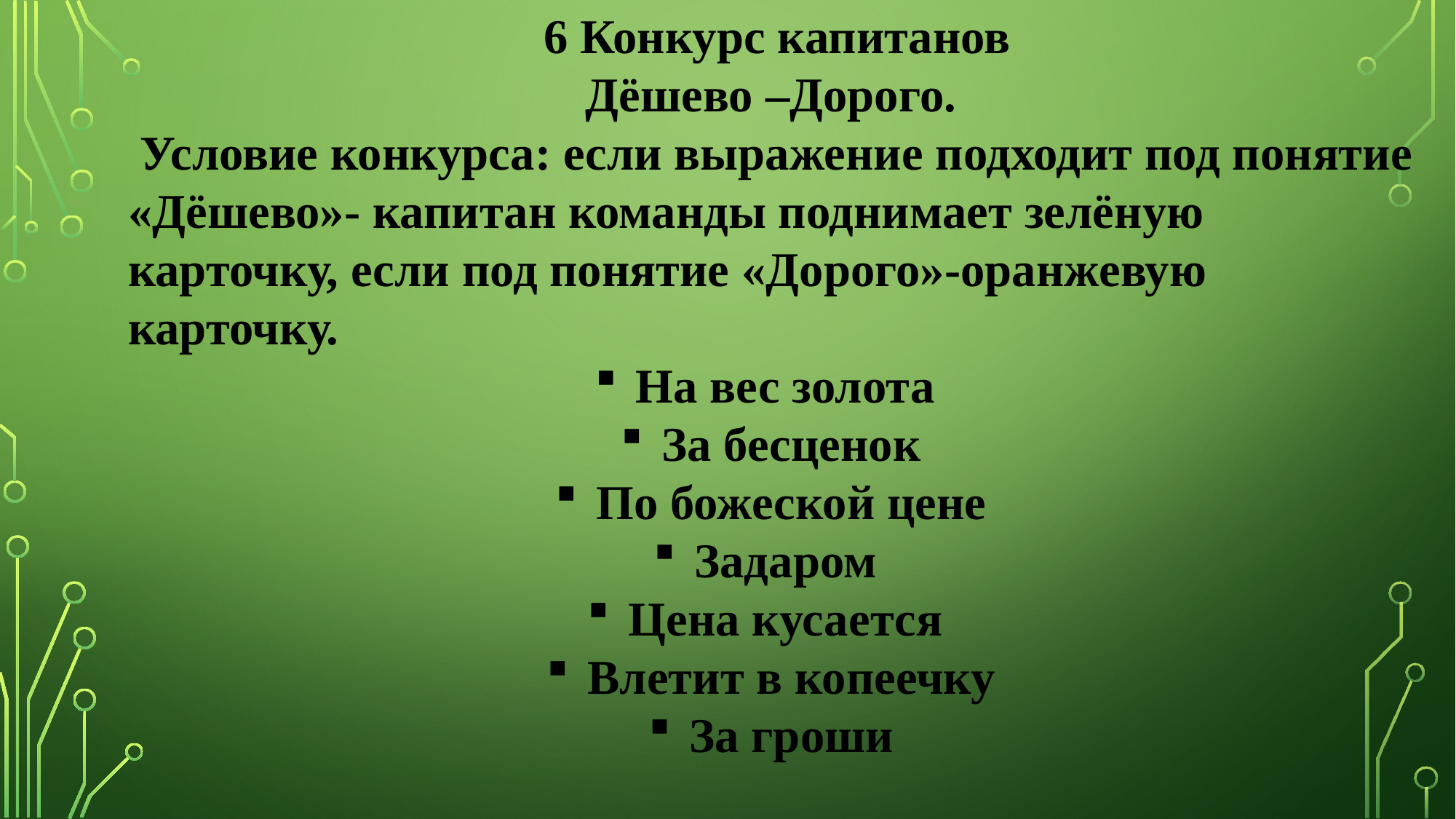

6 Конкурс капитанов
Дёшево –Дорого.
 Условие конкурса: если выражение подходит под понятие «Дёшево»- капитан команды поднимает зелёную карточку, если под понятие «Дорого»-оранжевую карточку.
На вес золота
За бесценок
По божеской цене
Задаром
Цена кусается
Влетит в копеечку
За гроши